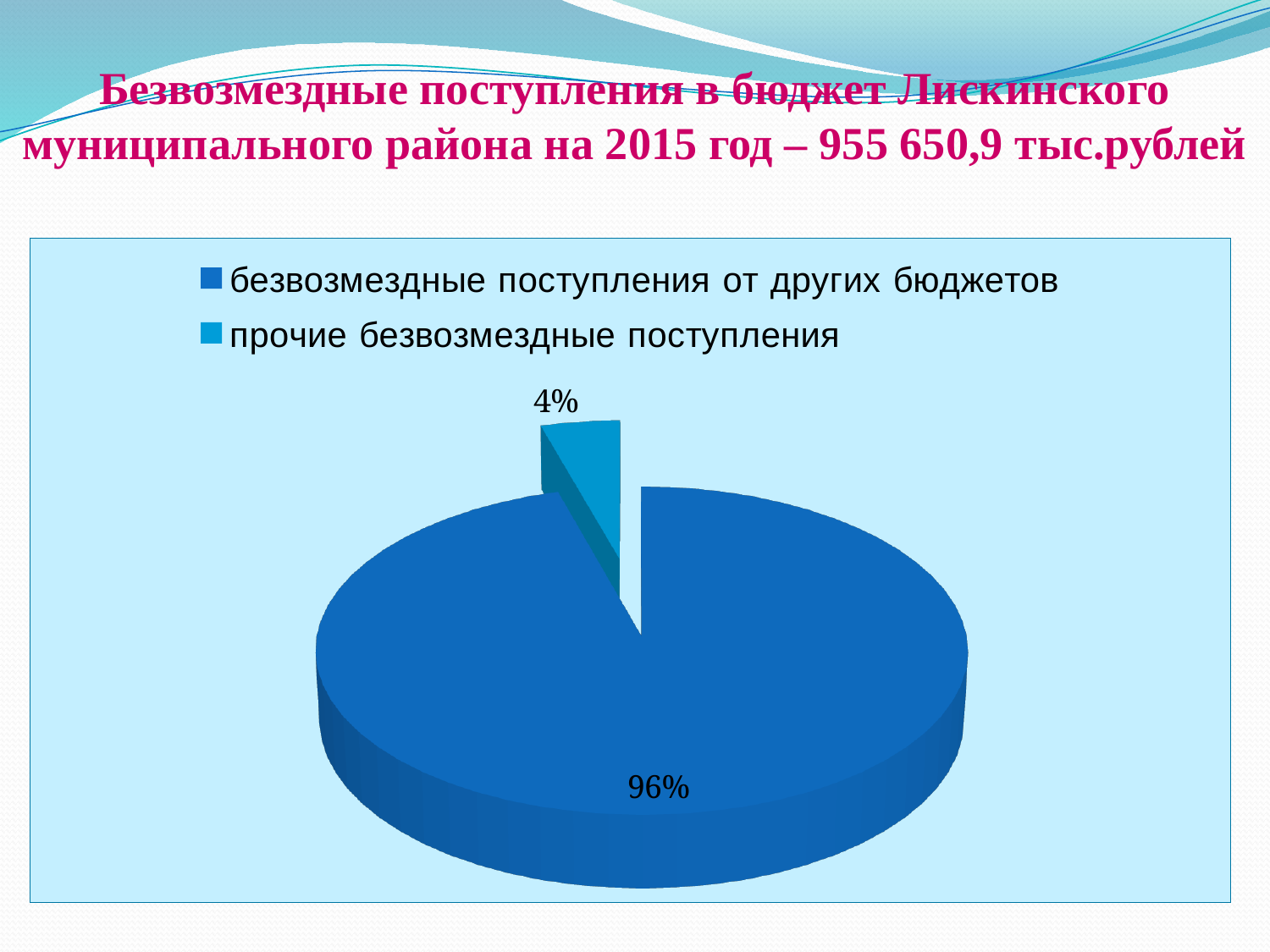

# Безвозмездные поступления в бюджет Лискинского муниципального района на 2015 год – 955 650,9 тыс.рублей

[unsupported chart]